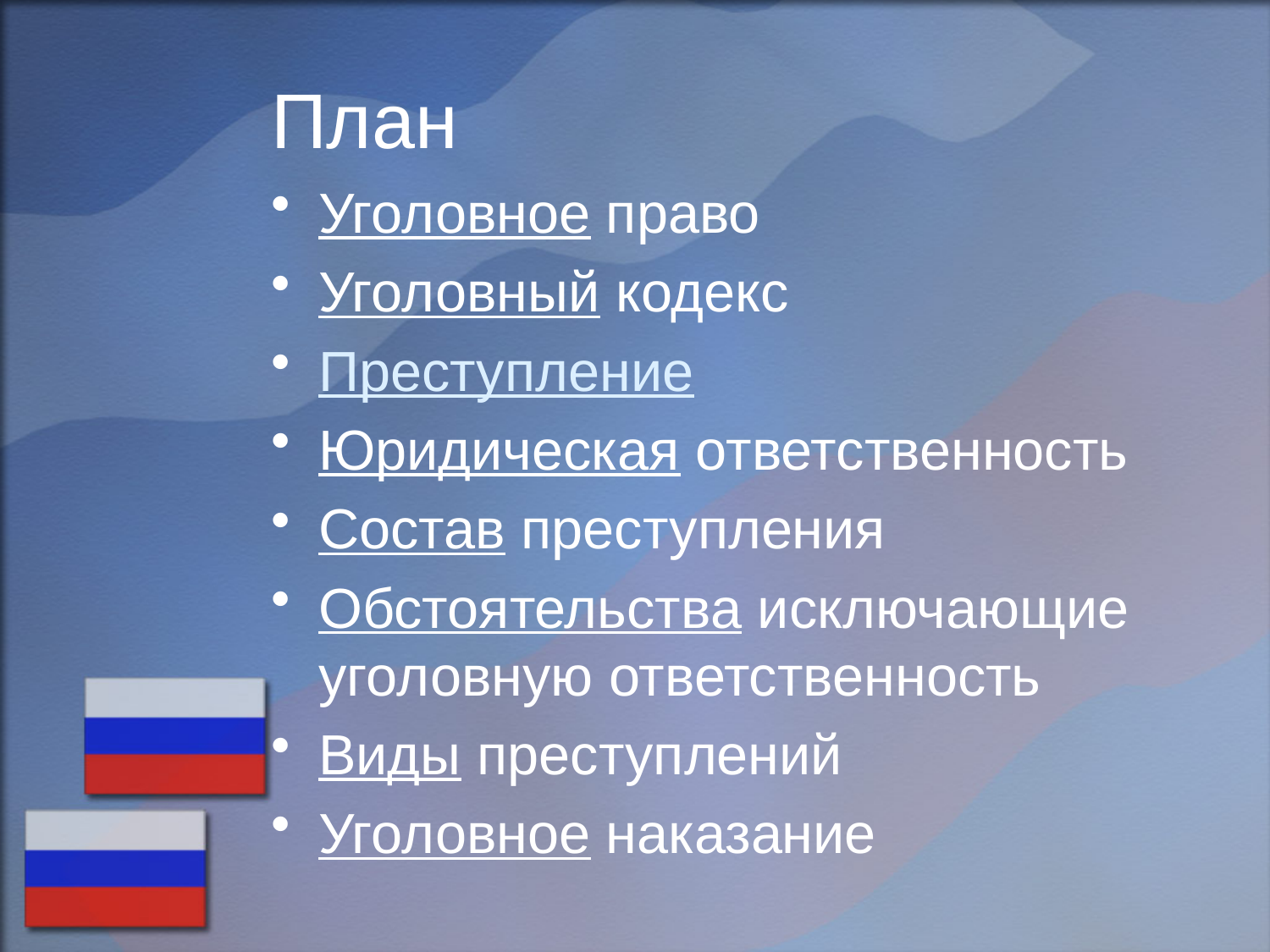

# План
Уголовное право
Уголовный кодекс
Преступление
Юридическая ответственность
Состав преступления
Обстоятельства исключающие уголовную ответственность
Виды преступлений
Уголовное наказание